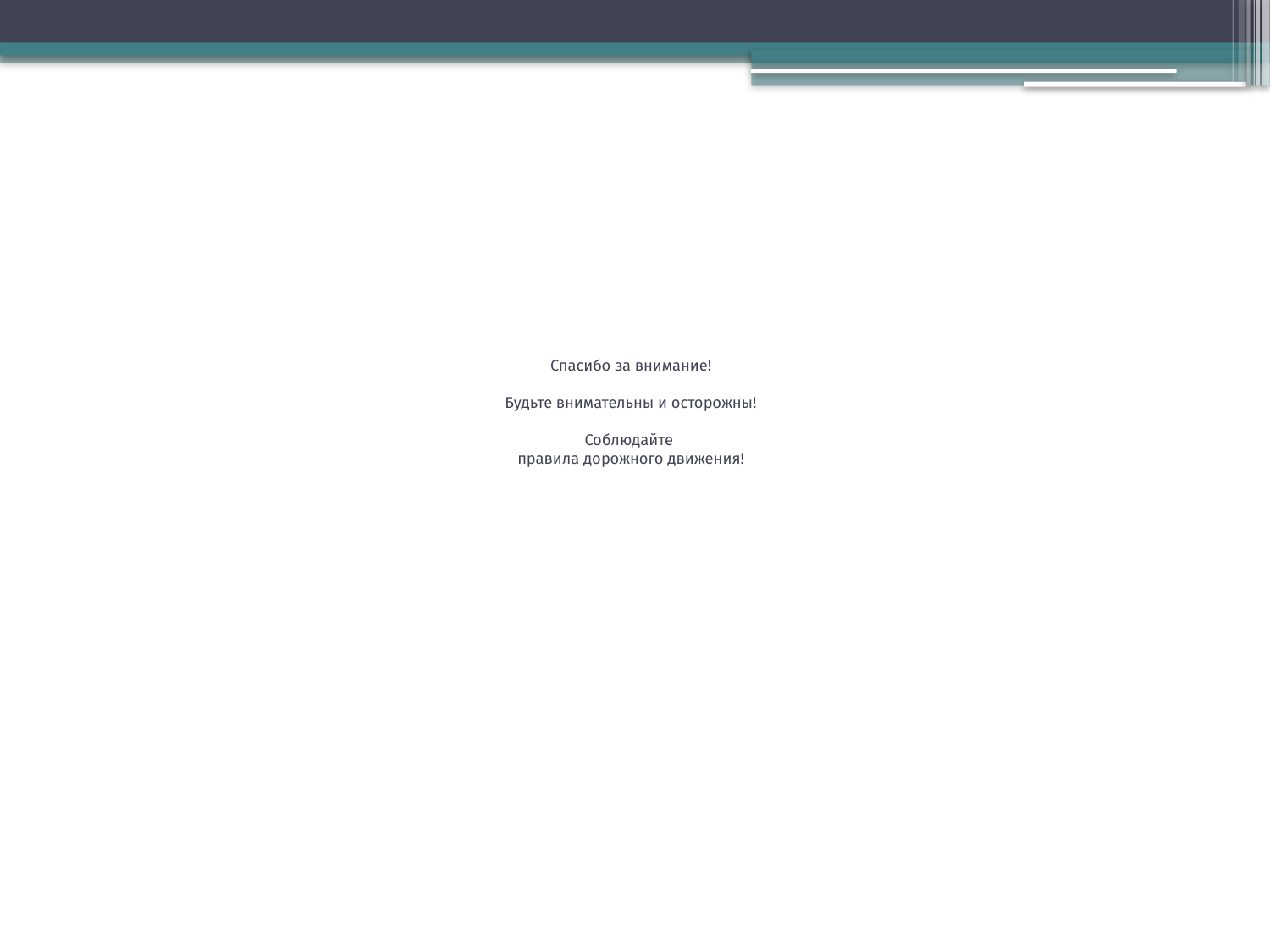

# Спасибо за внимание! Будьте внимательны и осторожны! Соблюдайте правила дорожного движения!